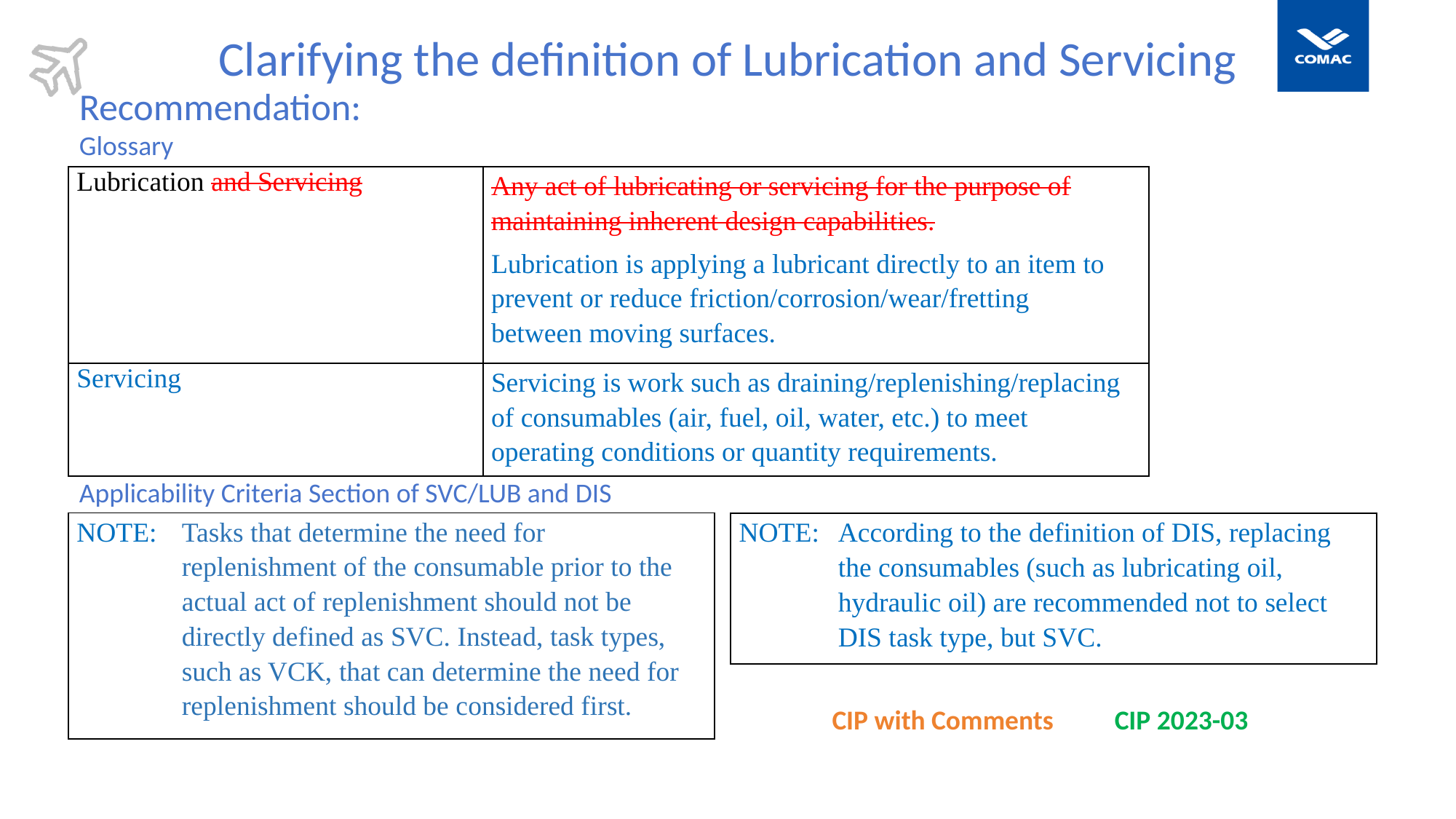

Clarifying the definition of Lubrication and Servicing
Recommendation:
Glossary
| Lubrication and Servicing | Any act of lubricating or servicing for the purpose of maintaining inherent design capabilities. Lubrication is applying a lubricant directly to an item to prevent or reduce friction/corrosion/wear/fretting between moving surfaces. |
| --- | --- |
| Servicing | Servicing is work such as draining/replenishing/replacing of consumables (air, fuel, oil, water, etc.) to meet operating conditions or quantity requirements. |
Applicability Criteria Section of SVC/LUB and DIS
| NOTE: | Tasks that determine the need for replenishment of the consumable prior to the actual act of replenishment should not be directly defined as SVC. Instead, task types, such as VCK, that can determine the need for replenishment should be considered first. |
| --- | --- |
| NOTE: | According to the definition of DIS, replacing the consumables (such as lubricating oil, hydraulic oil) are recommended not to select DIS task type, but SVC. |
| --- | --- |
CIP with Comments
CIP 2023-03